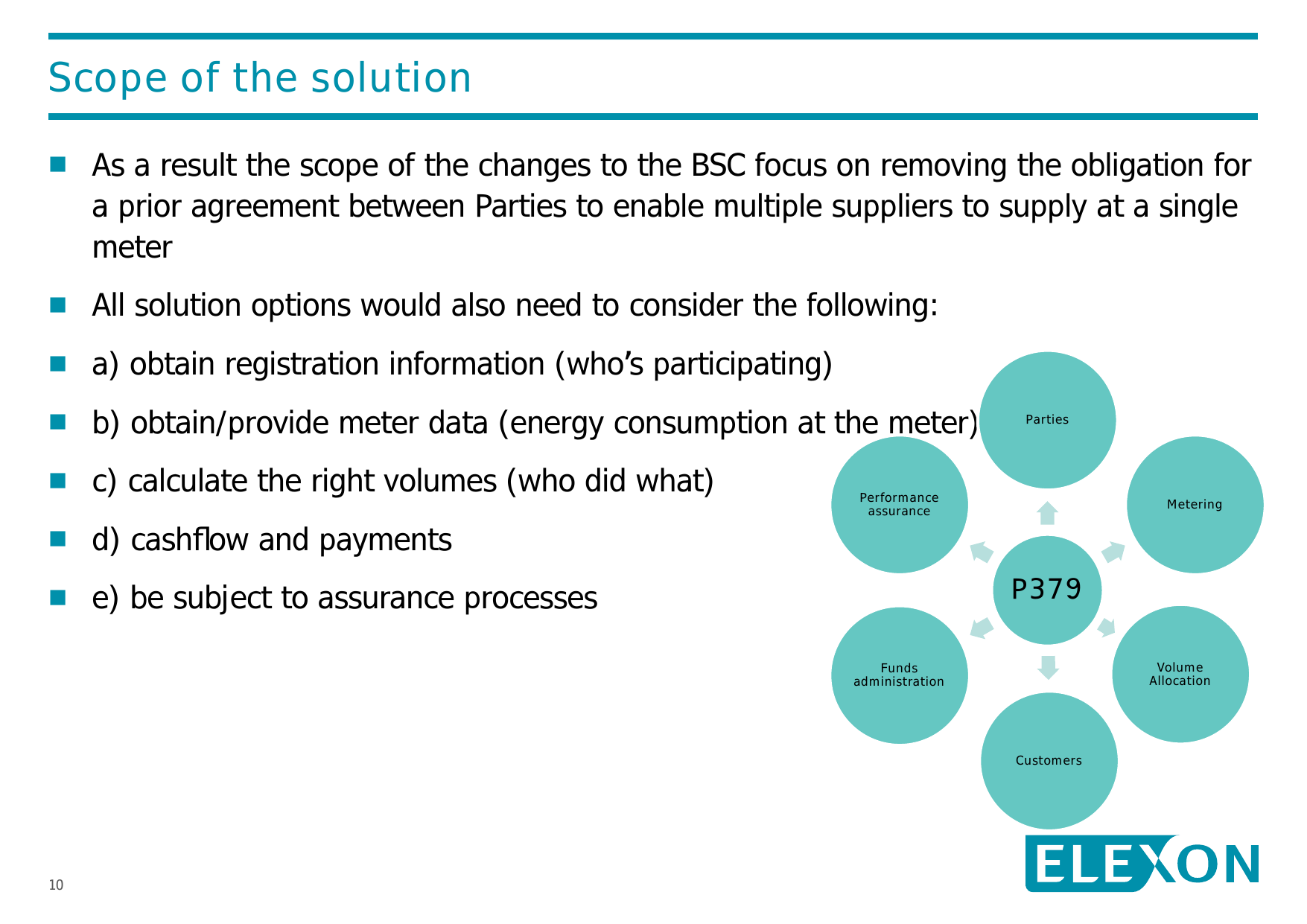

# Scope of the solution
As a result the scope of the changes to the BSC focus on removing the obligation for a prior agreement between Parties to enable multiple suppliers to supply at a single meter
All solution options would also need to consider the following:
a) obtain registration information (who’s participating)
b) obtain/provide meter data (energy consumption at the meter)
c) calculate the right volumes (who did what)
d) cashflow and payments
e) be subject to assurance processes

P379

Parties

Metering

Volume Allocation

Customers

Funds administration

Performance assurance
10